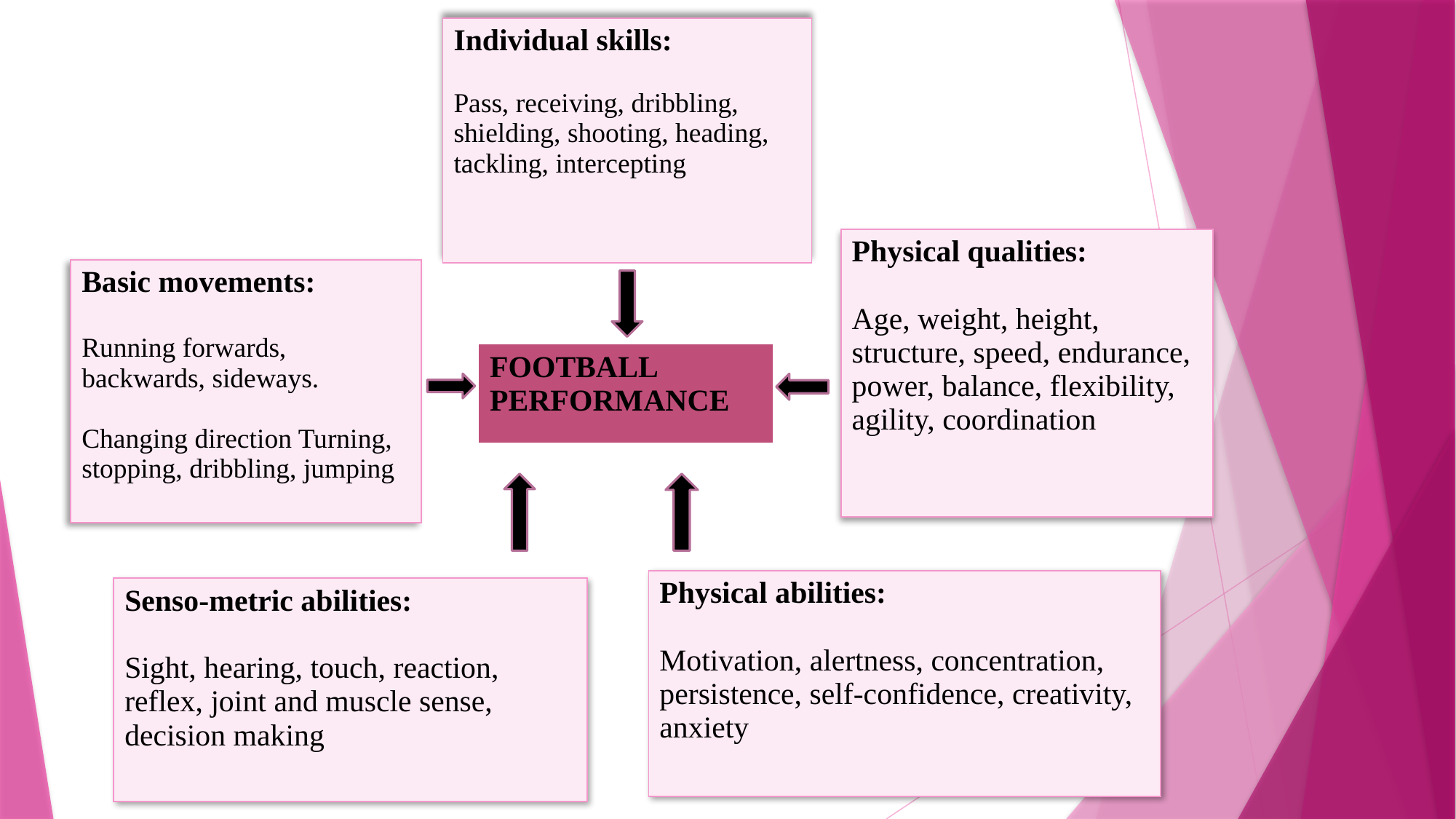

| Individual skills: Pass, receiving, dribbling, shielding, shooting, heading, tackling, intercepting |
| --- |
| Physical qualities: Age, weight, height, structure, speed, endurance, power, balance, flexibility, agility, coordination |
| --- |
| Basic movements: Running forwards, backwards, sideways. Changing direction Turning, stopping, dribbling, jumping |
| --- |

| FOOTBALL PERFORMANCE |
| --- |

| Physical abilities: Motivation, alertness, concentration, persistence, self-confidence, creativity, anxiety |
| --- |
| Senso-metric abilities: Sight, hearing, touch, reaction, reflex, joint and muscle sense, decision making |
| --- |